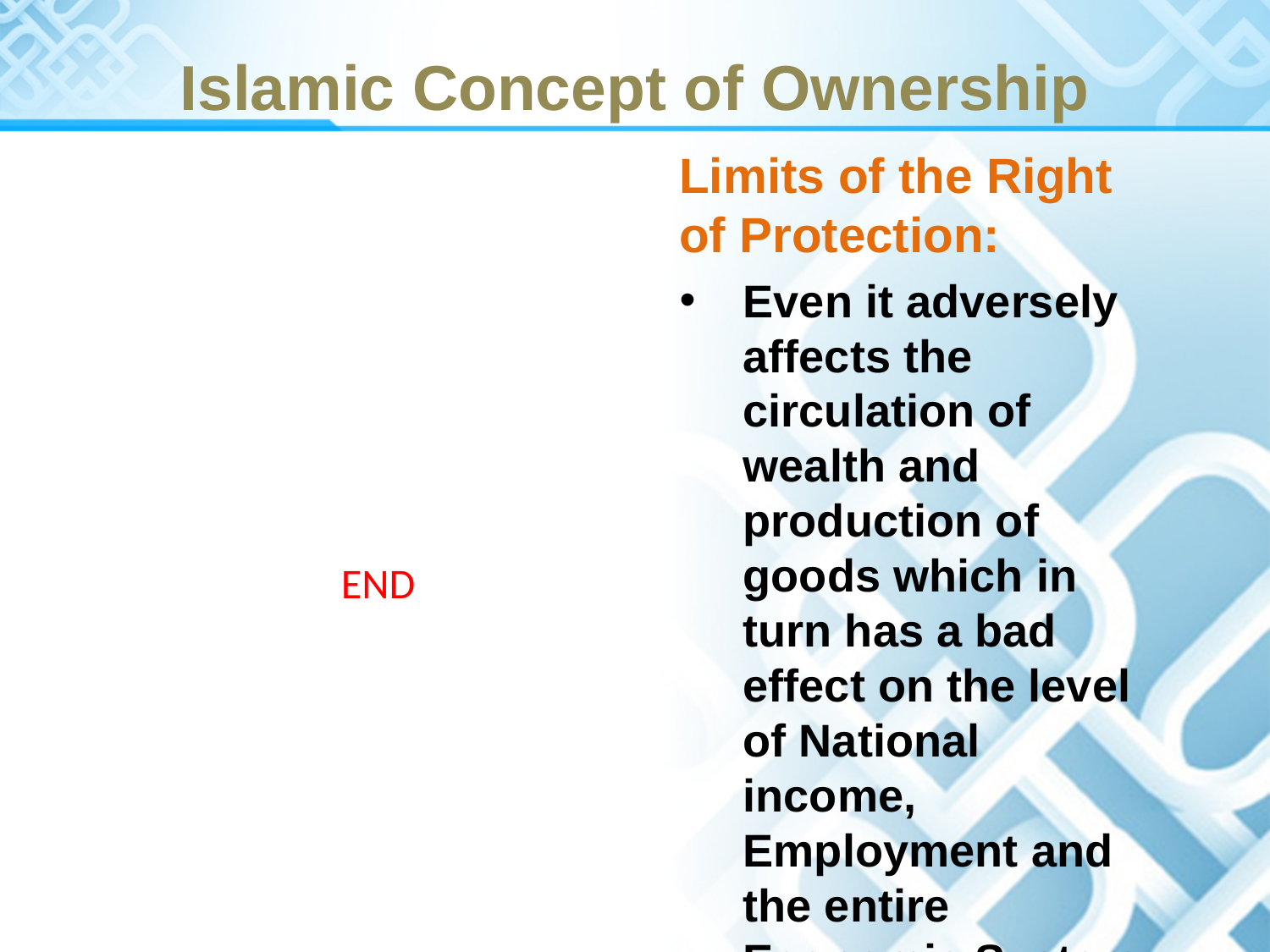

Islamic Concept of Ownership
Limits of the Right of Protection:
Even it adversely affects the circulation of wealth and production of goods which in turn has a bad effect on the level of National income, Employment and the entire Economic System
END